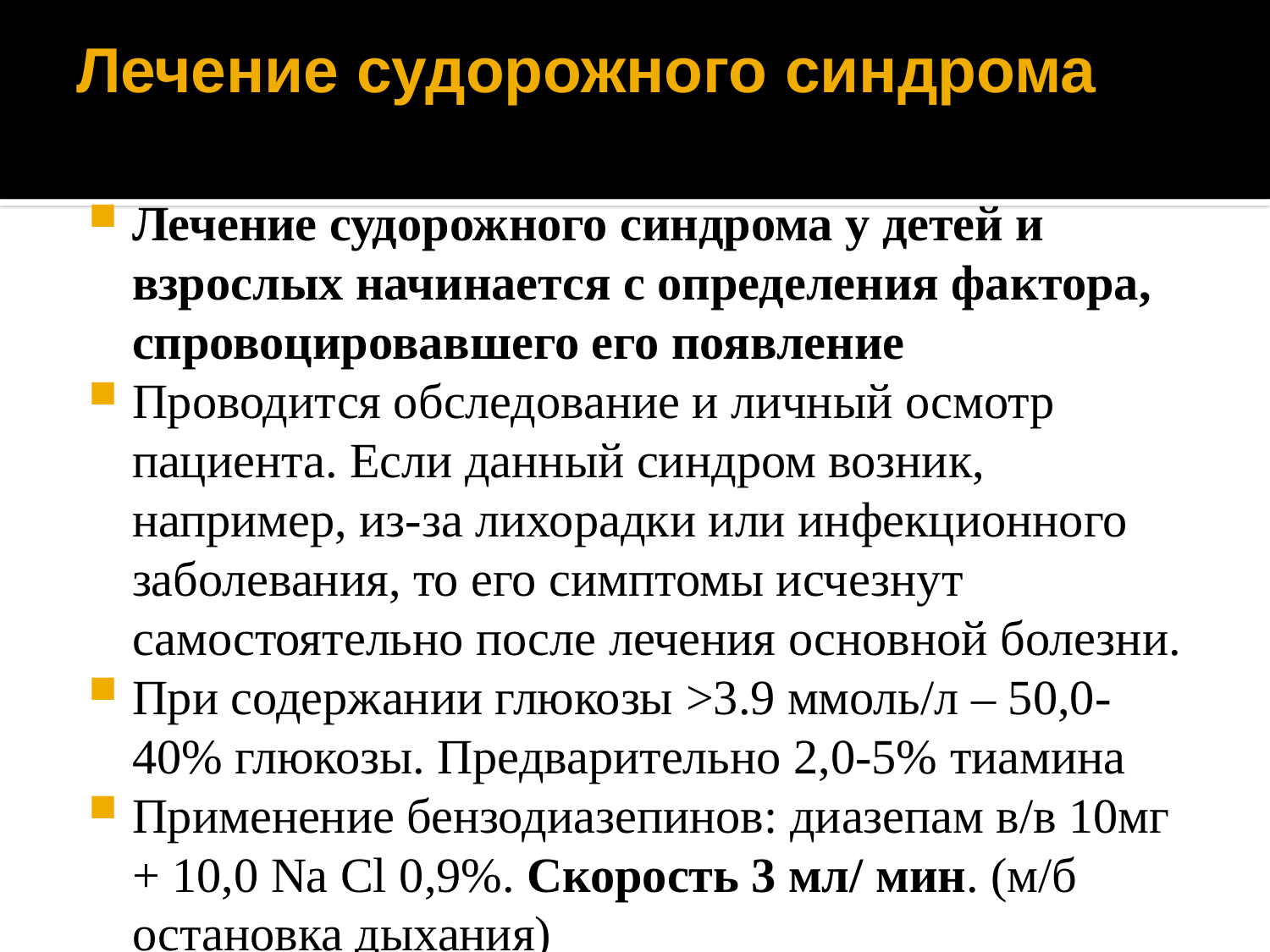

# Лечение судорожного синдрома
Лечение судорожного синдрома у детей и взрослых начинается с определения фактора, спровоцировавшего его появление
Проводится обследование и личный осмотр пациента. Если данный синдром возник, например, из-за лихорадки или инфекционного заболевания, то его симптомы исчезнут самостоятельно после лечения основной болезни.
При содержании глюкозы >3.9 ммоль/л – 50,0-40% глюкозы. Предварительно 2,0-5% тиамина
Применение бензодиазепинов: диазепам в/в 10мг + 10,0 Na Cl 0,9%. Скорость 3 мл/ мин. (м/б остановка дыхания)